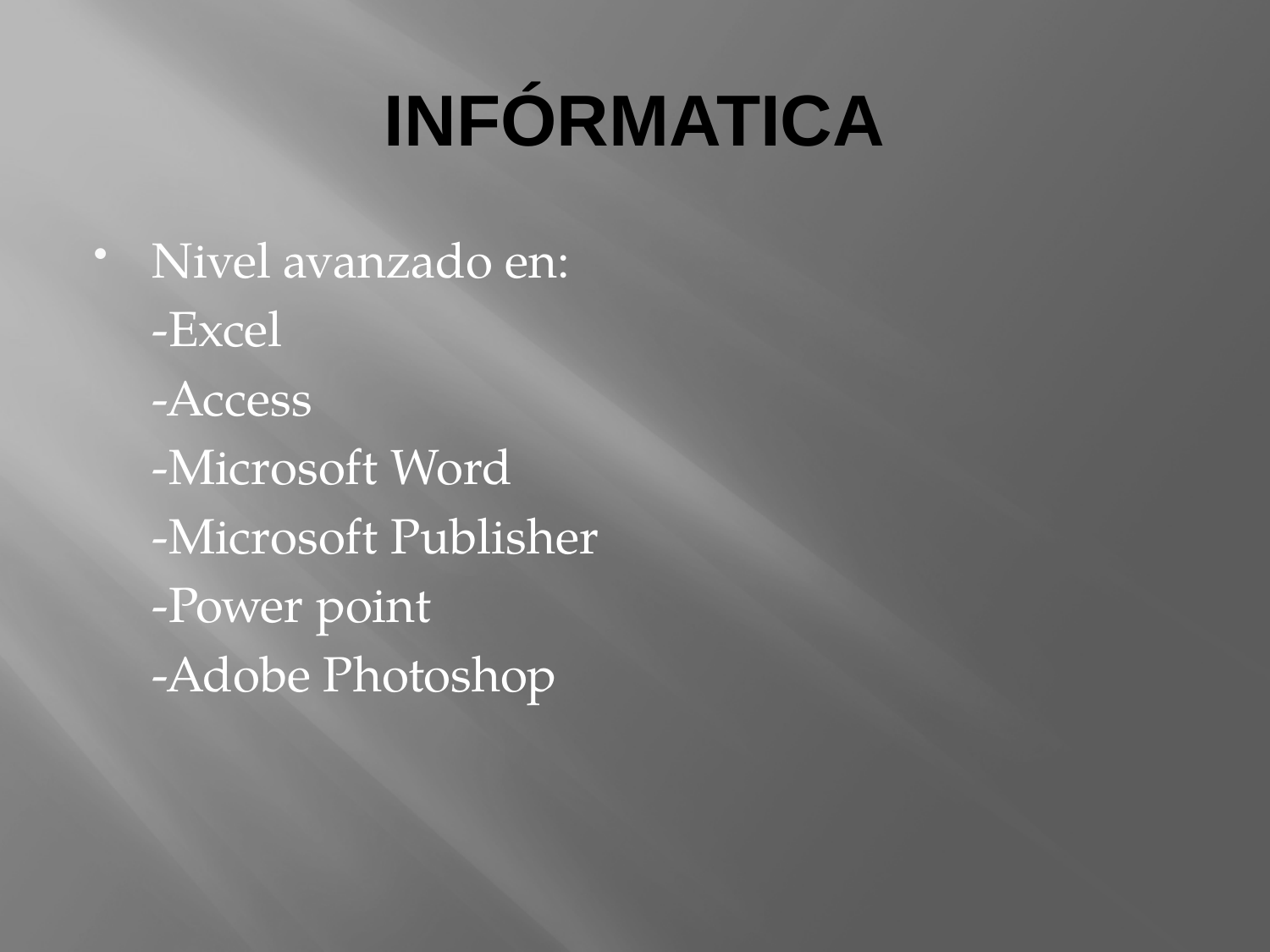

# INFÓRMATICA
Nivel avanzado en:
	-Excel
	-Access
	-Microsoft Word
	-Microsoft Publisher
	-Power point
	-Adobe Photoshop